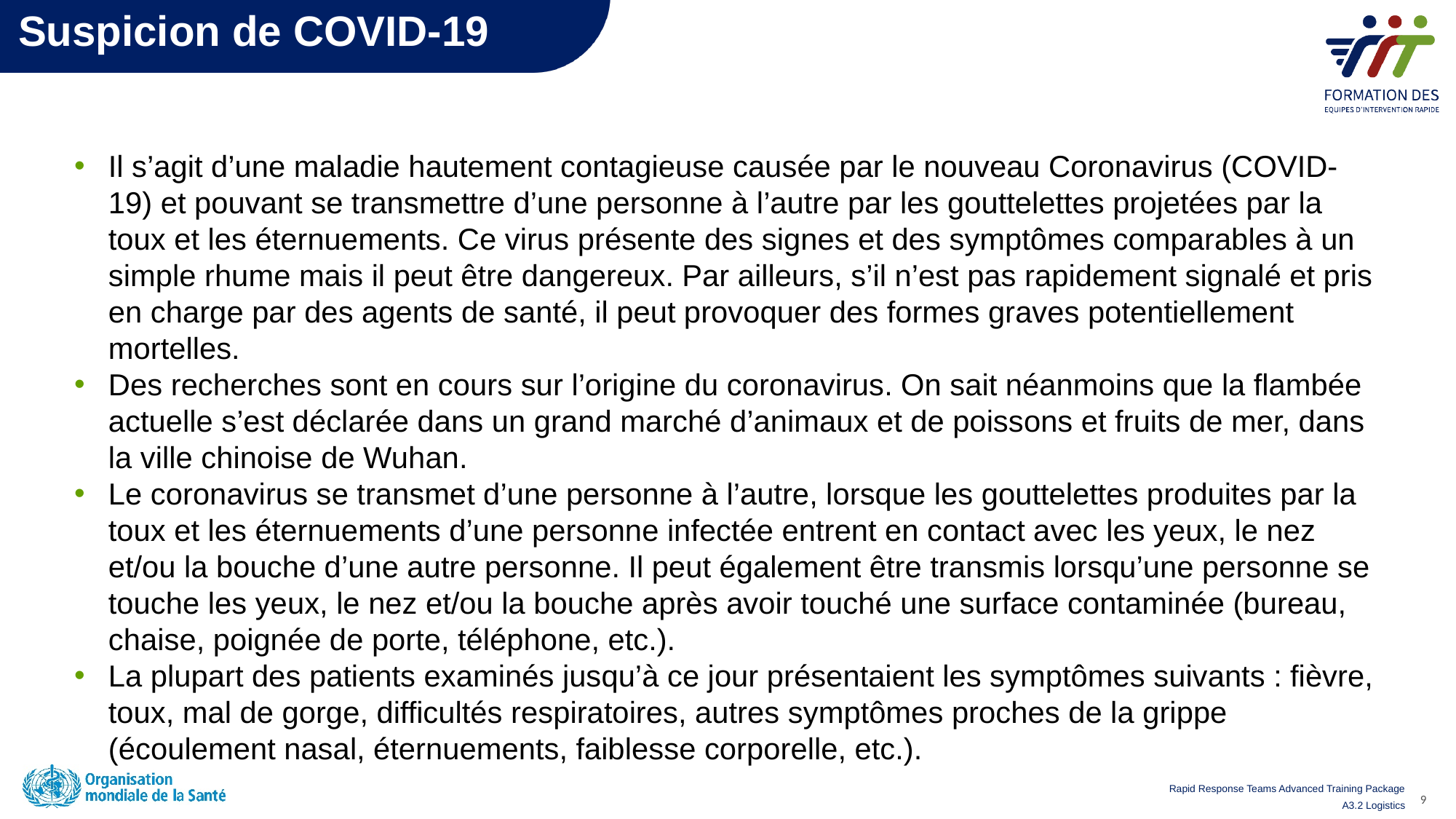

# Suspicion de COVID-19
Il s’agit d’une maladie hautement contagieuse causée par le nouveau Coronavirus (COVID-19) et pouvant se transmettre d’une personne à l’autre par les gouttelettes projetées par la toux et les éternuements. Ce virus présente des signes et des symptômes comparables à un simple rhume mais il peut être dangereux. Par ailleurs, s’il n’est pas rapidement signalé et pris en charge par des agents de santé, il peut provoquer des formes graves potentiellement mortelles.
Des recherches sont en cours sur l’origine du coronavirus. On sait néanmoins que la flambée actuelle s’est déclarée dans un grand marché d’animaux et de poissons et fruits de mer, dans la ville chinoise de Wuhan.
Le coronavirus se transmet d’une personne à l’autre, lorsque les gouttelettes produites par la toux et les éternuements d’une personne infectée entrent en contact avec les yeux, le nez et/ou la bouche d’une autre personne. Il peut également être transmis lorsqu’une personne se touche les yeux, le nez et/ou la bouche après avoir touché une surface contaminée (bureau, chaise, poignée de porte, téléphone, etc.).
La plupart des patients examinés jusqu’à ce jour présentaient les symptômes suivants : fièvre, toux, mal de gorge, difficultés respiratoires, autres symptômes proches de la grippe (écoulement nasal, éternuements, faiblesse corporelle, etc.).

9